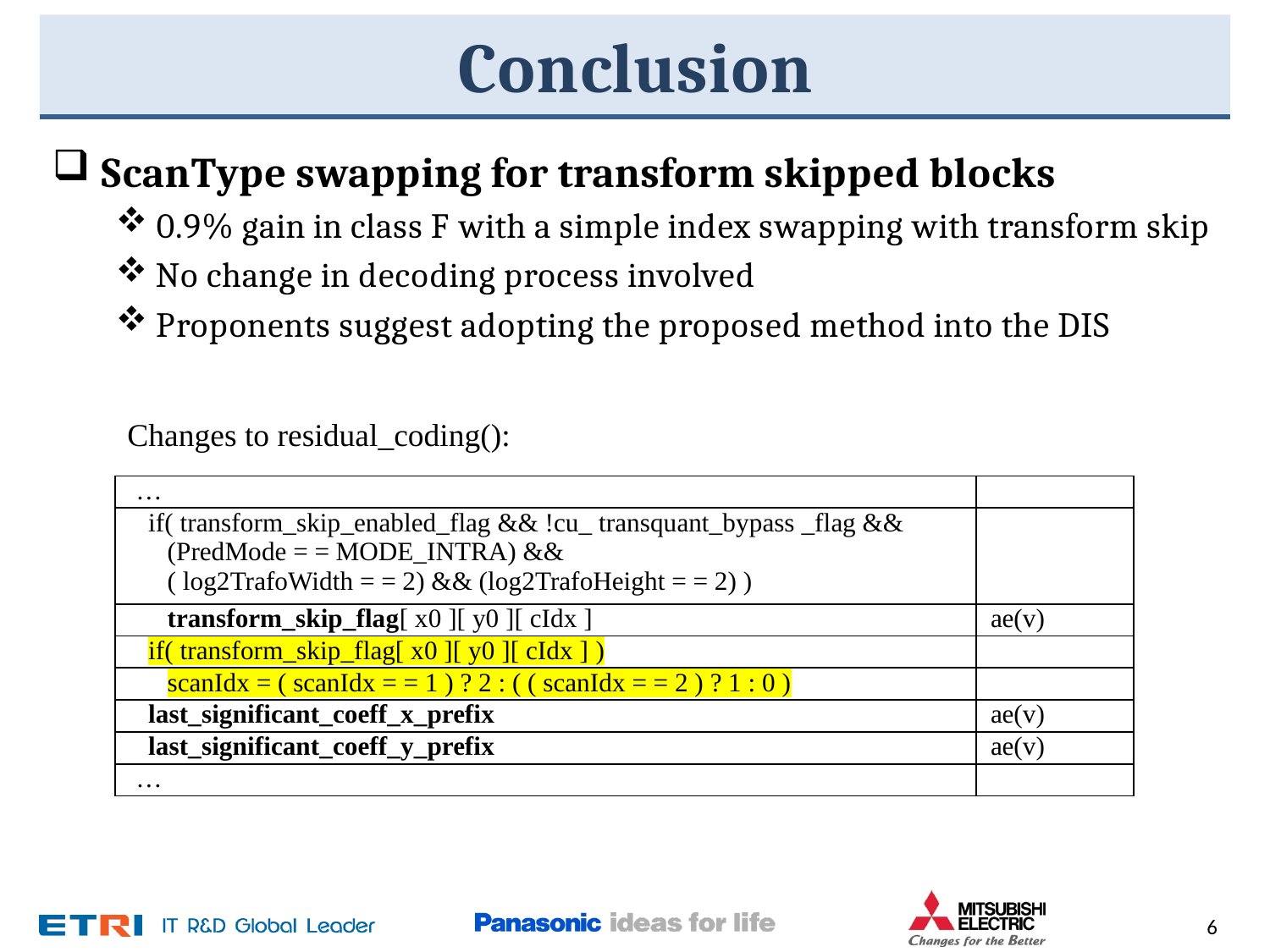

# Conclusion
ScanType swapping for transform skipped blocks
0.9% gain in class F with a simple index swapping with transform skip
No change in decoding process involved
Proponents suggest adopting the proposed method into the DIS
Changes to residual_coding():
| … |  |
| --- | --- |
| if( transform\_skip\_enabled\_flag && !cu\_ transquant\_bypass \_flag && (PredMode = = MODE\_INTRA) && ( log2TrafoWidth = = 2) && (log2TrafoHeight = = 2) ) |  |
| transform\_skip\_flag[ x0 ][ y0 ][ cIdx ] | ae(v) |
| if( transform\_skip\_flag[ x0 ][ y0 ][ cIdx ] ) |  |
| scanIdx = ( scanIdx = = 1 ) ? 2 : ( ( scanIdx = = 2 ) ? 1 : 0 ) |  |
| last\_significant\_coeff\_x\_prefix | ae(v) |
| last\_significant\_coeff\_y\_prefix | ae(v) |
| … |  |
6